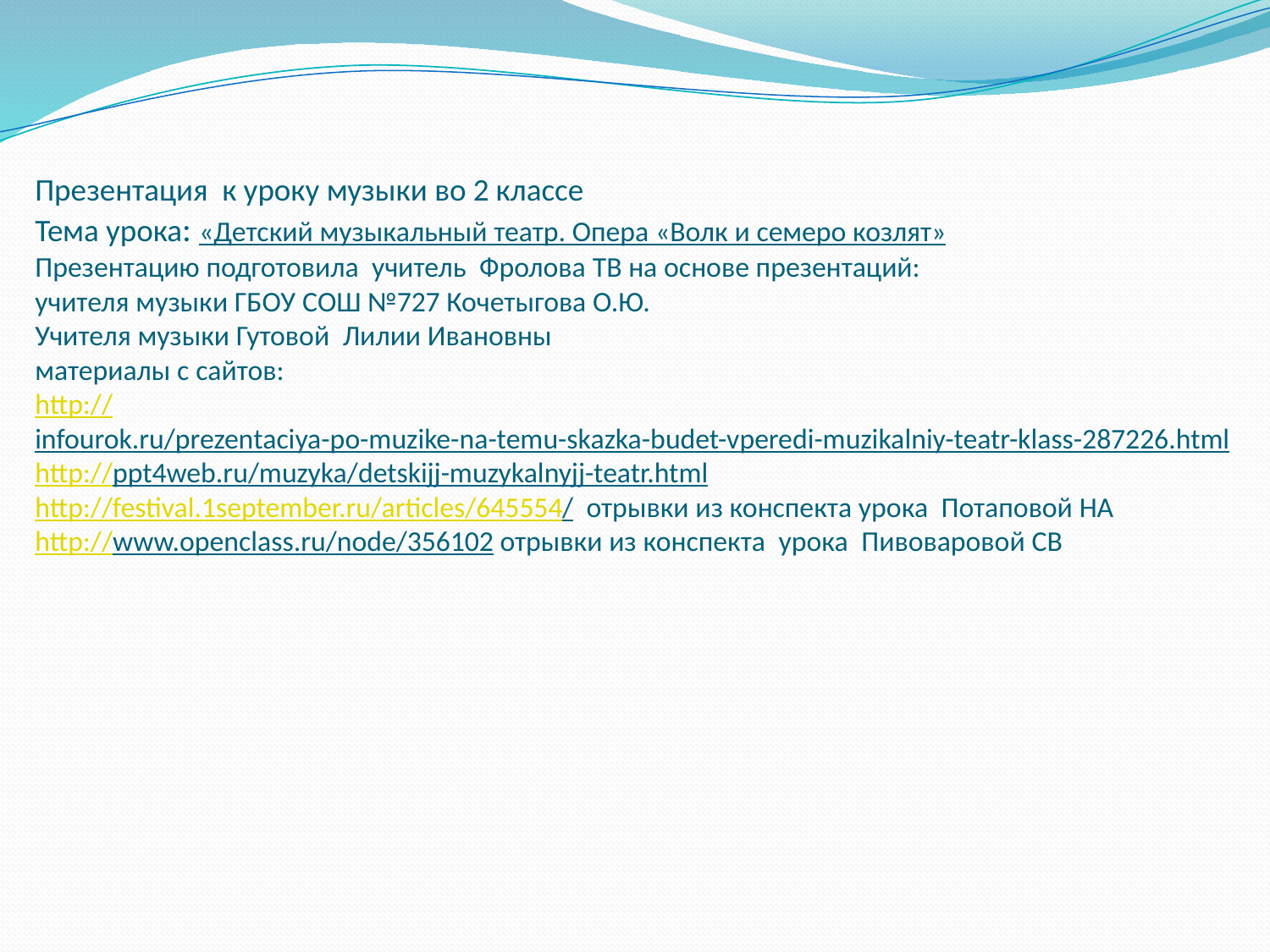

# Презентация  к уроку музыки во 2 классе Тема урока: «Детский музыкальный театр. Опера «Волк и семеро козлят» Презентацию подготовила  учитель  Фролова ТВ на основе презентаций: учителя музыки ГБОУ СОШ №727 Кочетыгова О.Ю. Учителя музыки Гутовой  Лилии Ивановны материалы с сайтов: http://infourok.ru/prezentaciya-po-muzike-na-temu-skazka-budet-vperedi-muzikalniy-teatr-klass-287226.html http://ppt4web.ru/muzyka/detskijj-muzykalnyjj-teatr.html http://festival.1september.ru/articles/645554/  отрывки из конспекта урока  Потаповой НА http://www.openclass.ru/node/356102 отрывки из конспекта  урока  Пивоваровой СВ